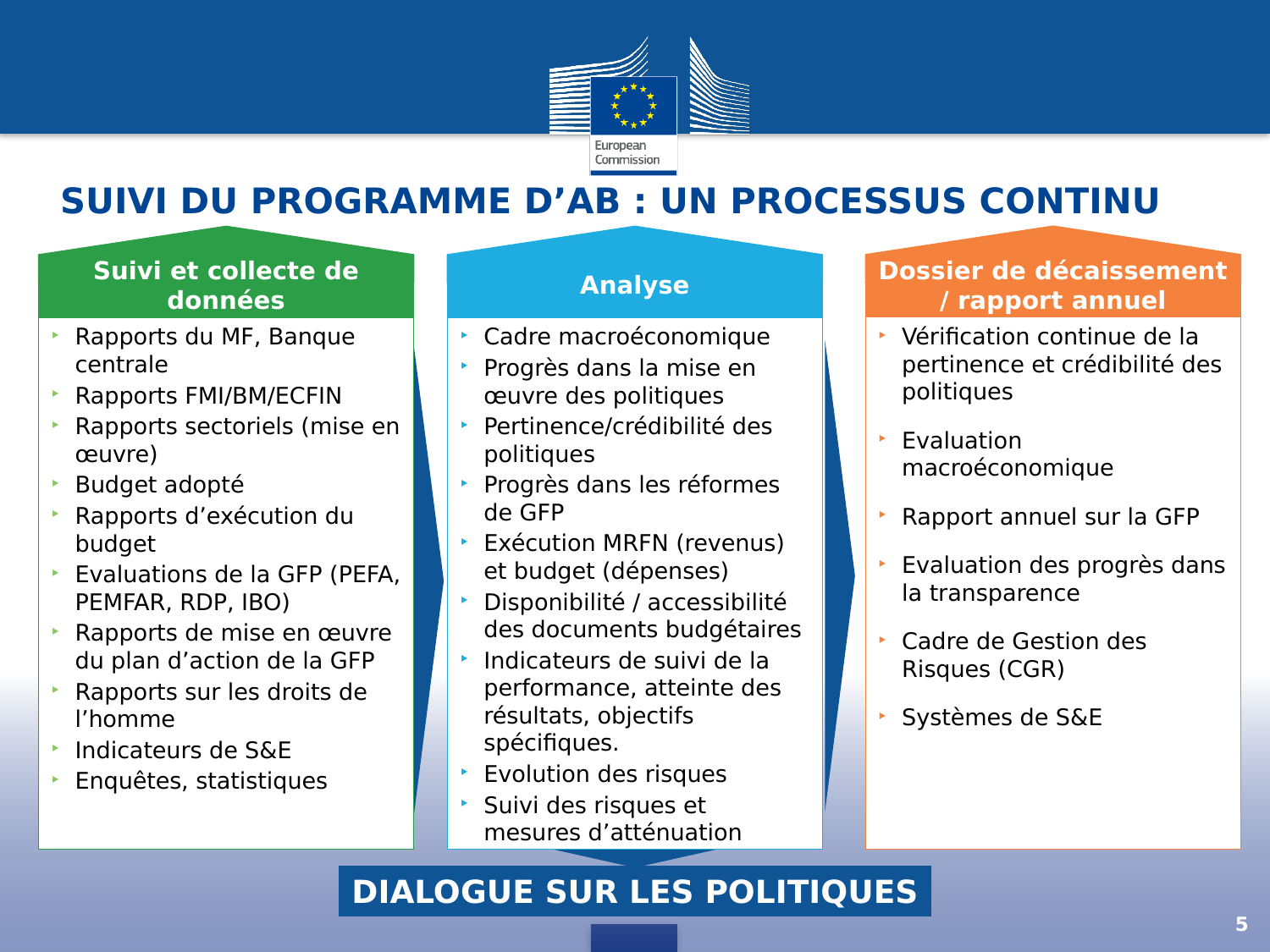

# Suivi du programme d’AB : un processus continu

Suivi et collecte de données
Analyse
Dossier de décaissement / rapport annuel

Rapports du MF, Banque centrale
Rapports FMI/BM/ECFIN
Rapports sectoriels (mise en œuvre)
Budget adopté
Rapports d’exécution du budget
Evaluations de la GFP (PEFA, PEMFAR, RDP, IBO)
Rapports de mise en œuvre du plan d’action de la GFP
Rapports sur les droits de l’homme
Indicateurs de S&E
Enquêtes, statistiques
Cadre macroéconomique
Progrès dans la mise en œuvre des politiques
Pertinence/crédibilité des politiques
Progrès dans les réformes de GFP
Exécution MRFN (revenus) et budget (dépenses)
Disponibilité / accessibilité des documents budgétaires
Indicateurs de suivi de la performance, atteinte des résultats, objectifs spécifiques.
Evolution des risques
Suivi des risques et mesures d’atténuation
Vérification continue de la pertinence et crédibilité des politiques
Evaluation macroéconomique
Rapport annuel sur la GFP
Evaluation des progrès dans la transparence
Cadre de Gestion des Risques (CGR)
Systèmes de S&E

DIALOGUE SUR LES POLITIQUES
5